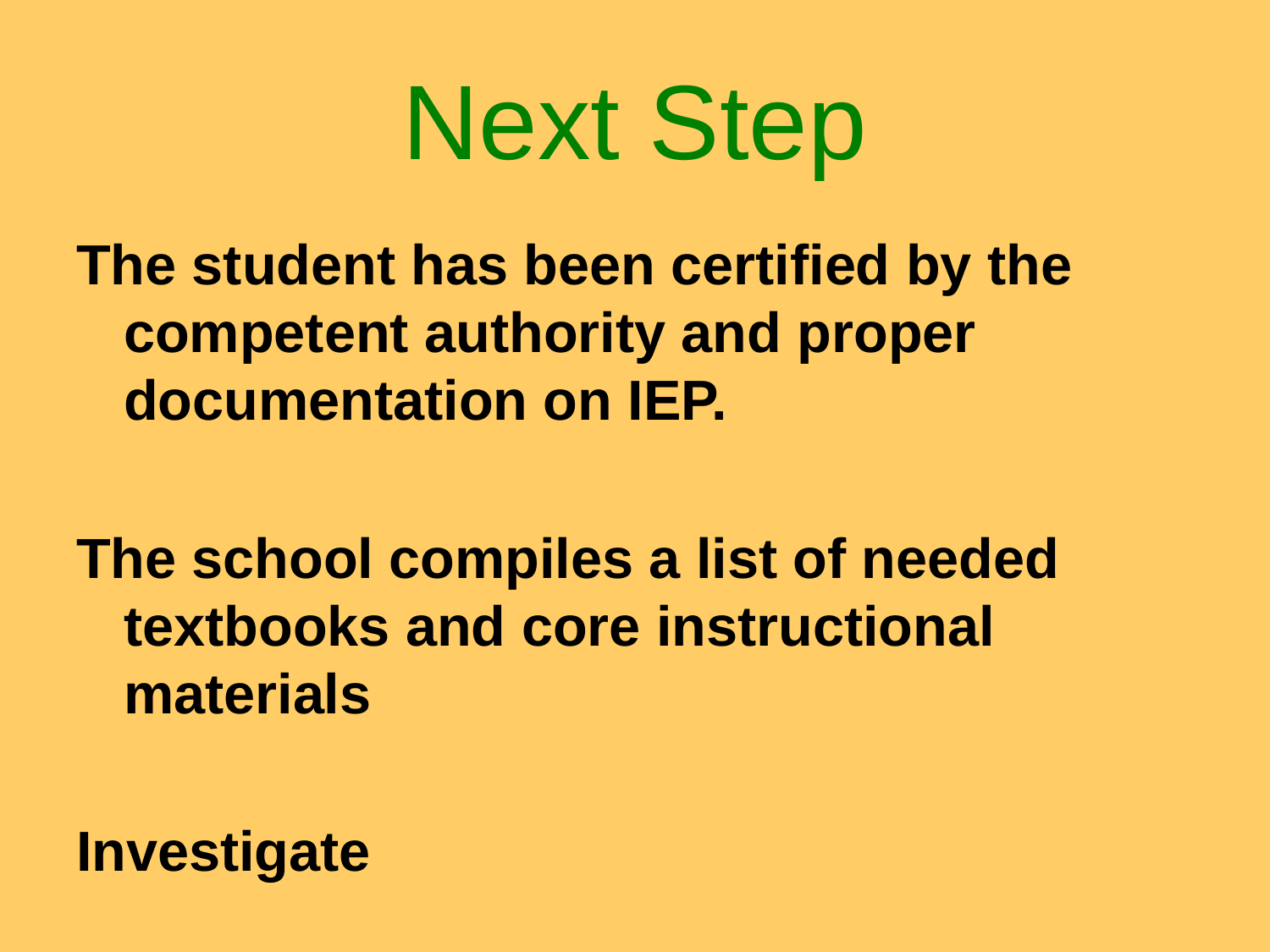

# Next Step
The student has been certified by the competent authority and proper documentation on IEP.

The school compiles a list of needed textbooks and core instructional materials

Investigate